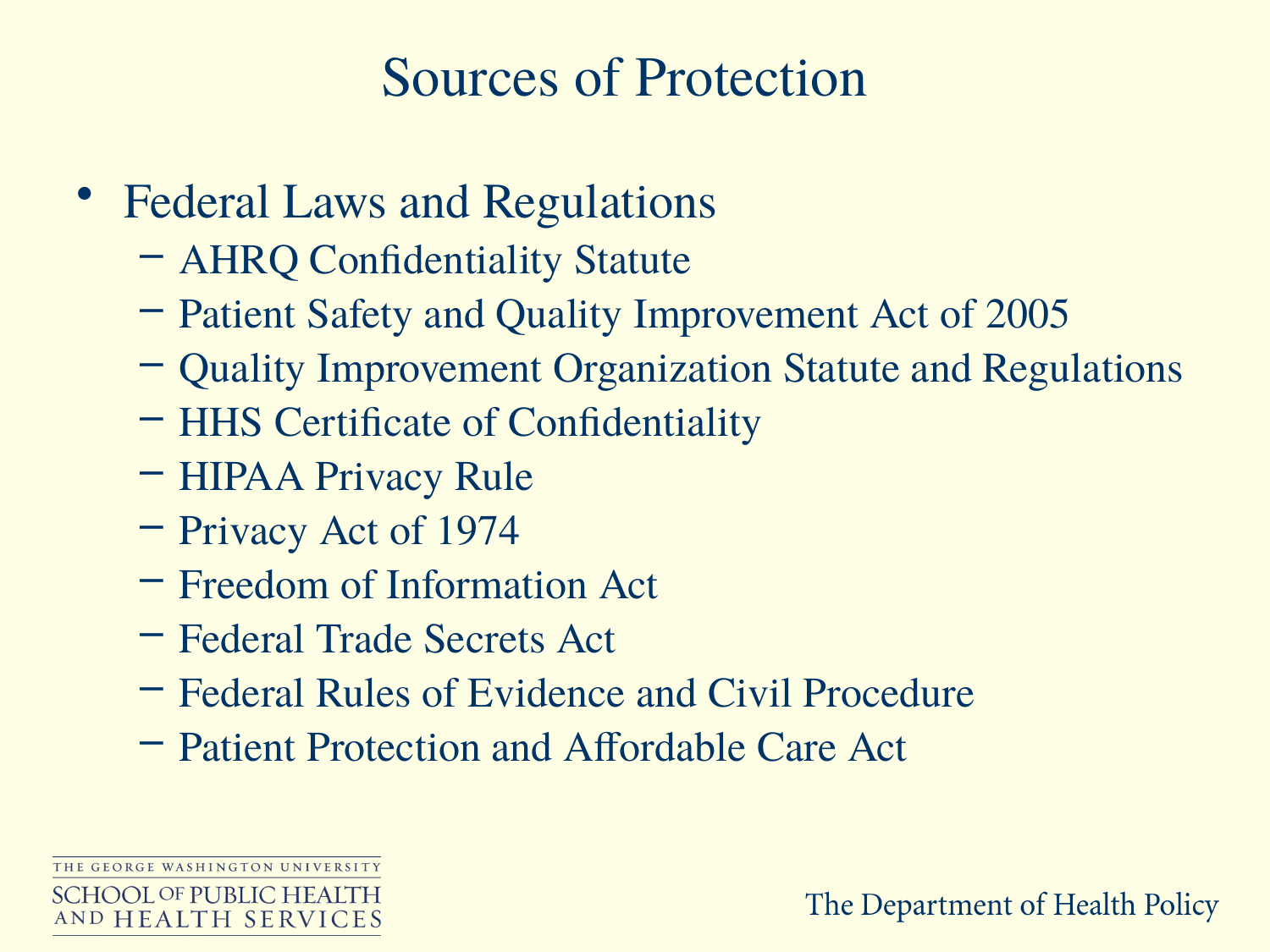

# Sources of Protection
Federal Laws and Regulations
AHRQ Confidentiality Statute
Patient Safety and Quality Improvement Act of 2005
Quality Improvement Organization Statute and Regulations
HHS Certificate of Confidentiality
HIPAA Privacy Rule
Privacy Act of 1974
Freedom of Information Act
Federal Trade Secrets Act
Federal Rules of Evidence and Civil Procedure
Patient Protection and Affordable Care Act